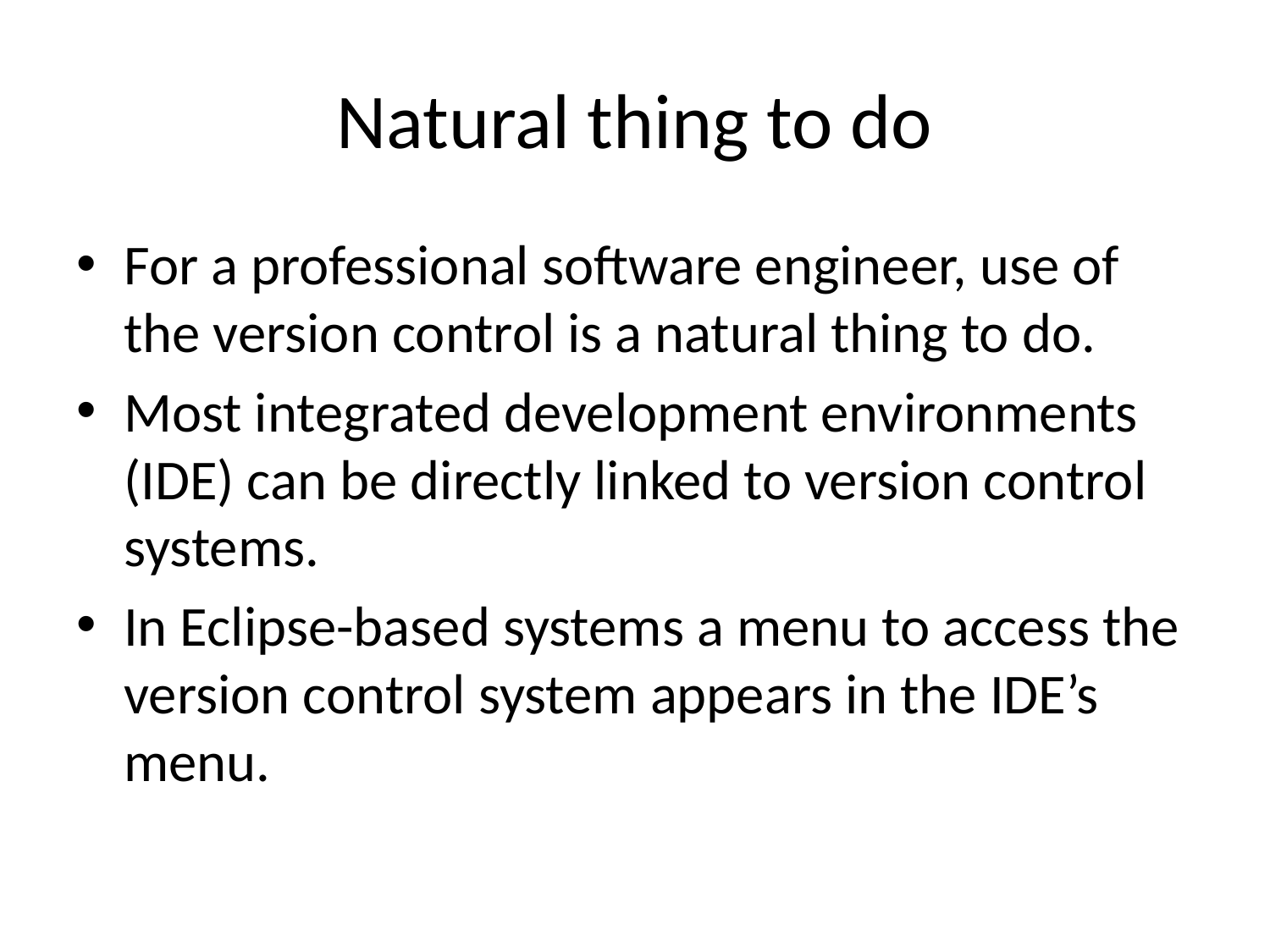

# Natural thing to do
For a professional software engineer, use of the version control is a natural thing to do.
Most integrated development environments (IDE) can be directly linked to version control systems.
In Eclipse-based systems a menu to access the version control system appears in the IDE’s menu.